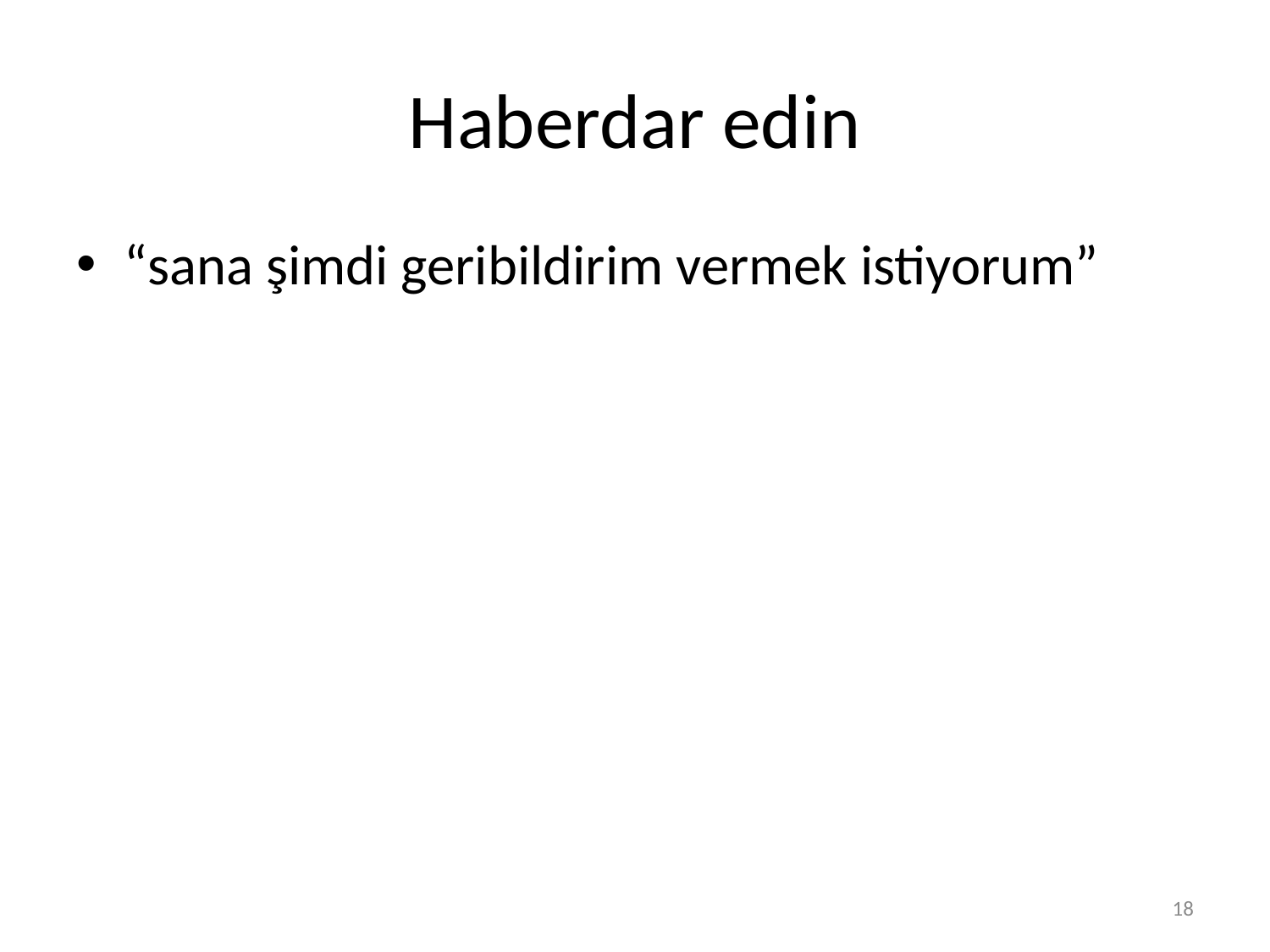

# Haberdar edin
“sana şimdi geribildirim vermek istiyorum”
18